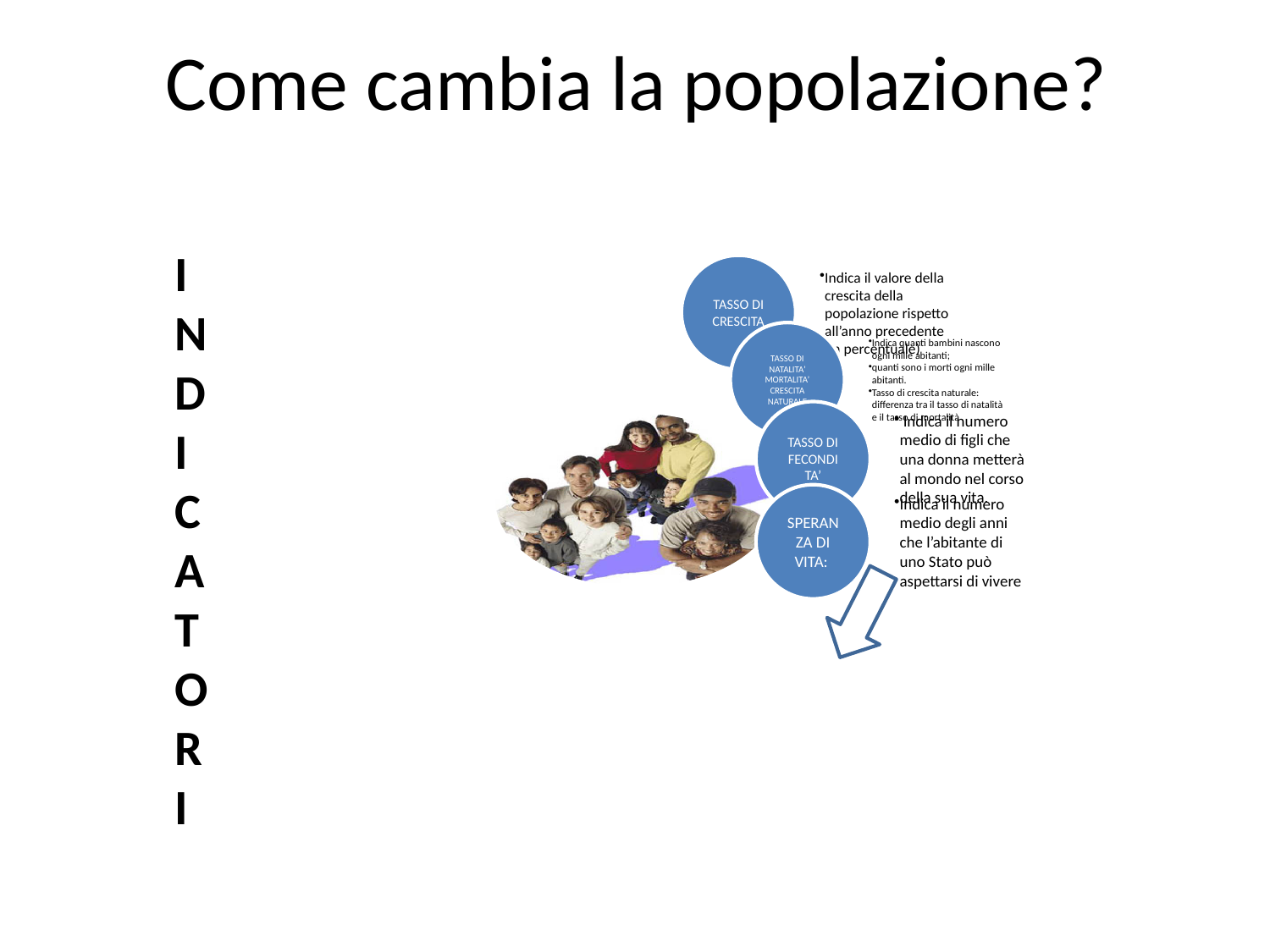

# Come cambia la popolazione?
TASSO DI CRESCITA
TASSO DI NATALITA’ MORTALITA’ CRESCITA NATURALE
TASSO DI FECONDITA’
SPERANZA DI VITA:
quanti sono i morti ogni mille abitanti.
INDICATORI